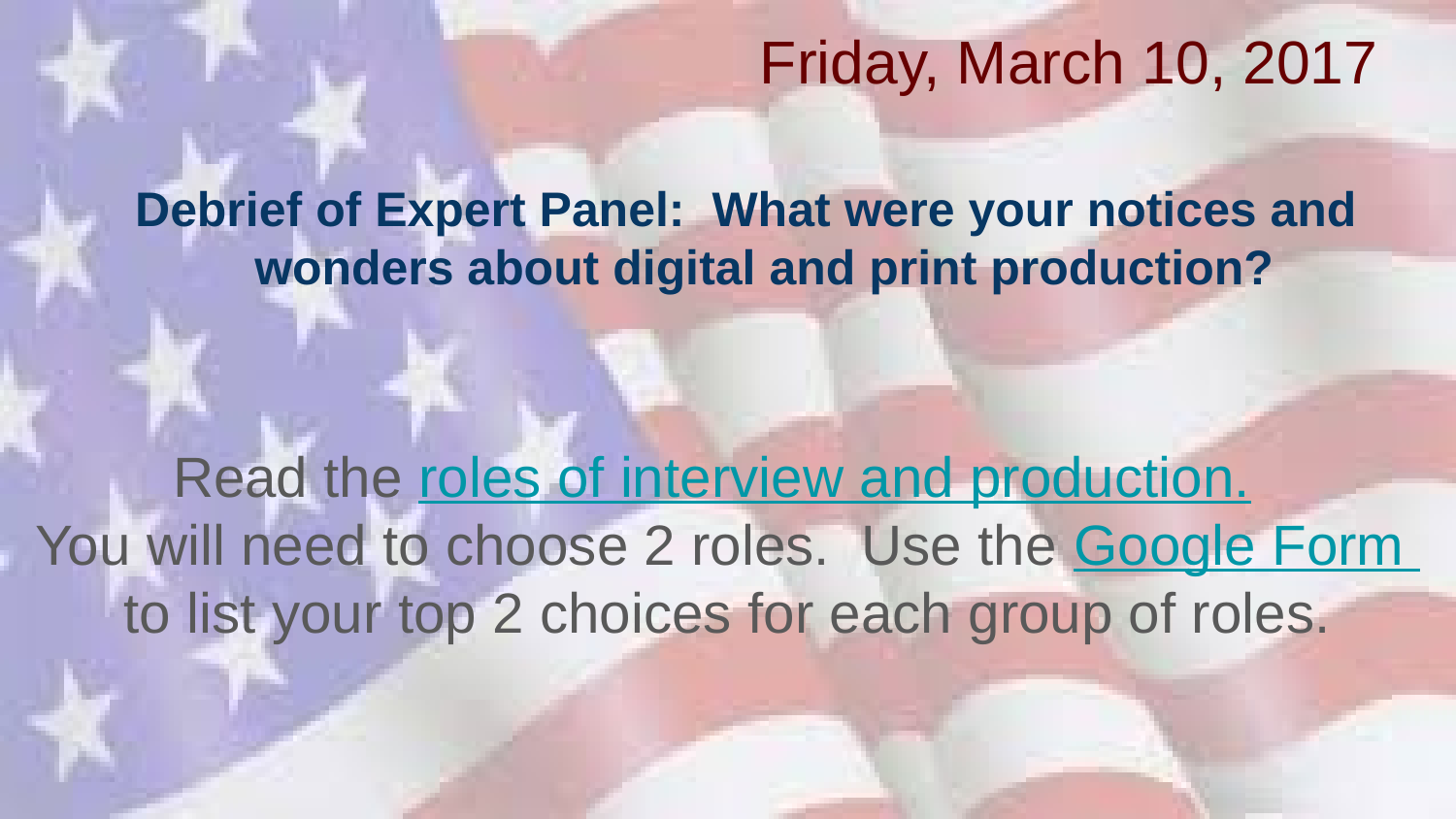

Debrief of Expert Panel:  What were your notices and wonders about digital and print production?

# Friday, March 10, 2017

Read the roles of interview and production.
You will need to choose 2 roles.  Use the Google Form to list your top 2 choices for each group of roles.